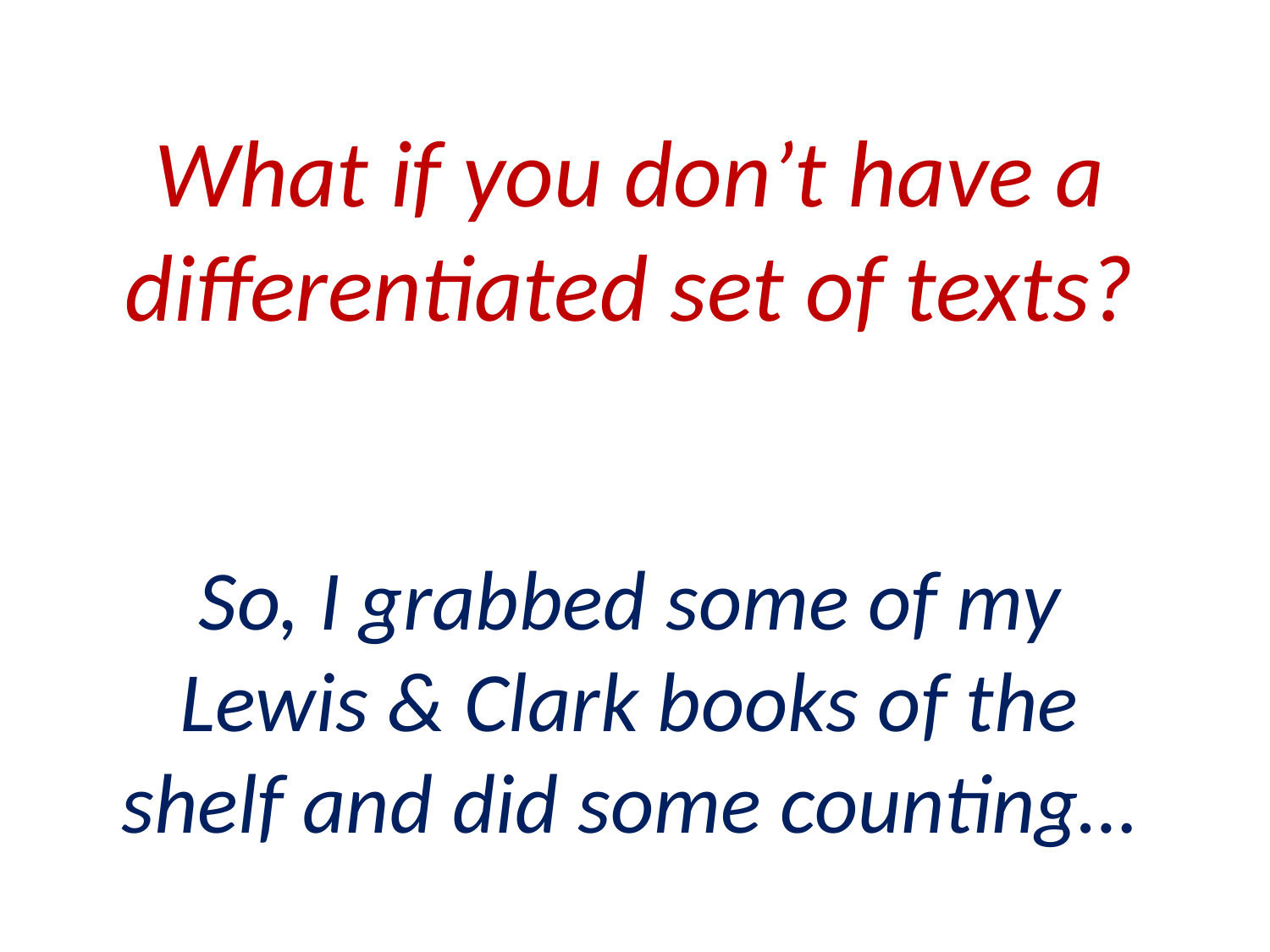

What if you don’t have a differentiated set of texts?
So, I grabbed some of my Lewis & Clark books of the shelf and did some counting…